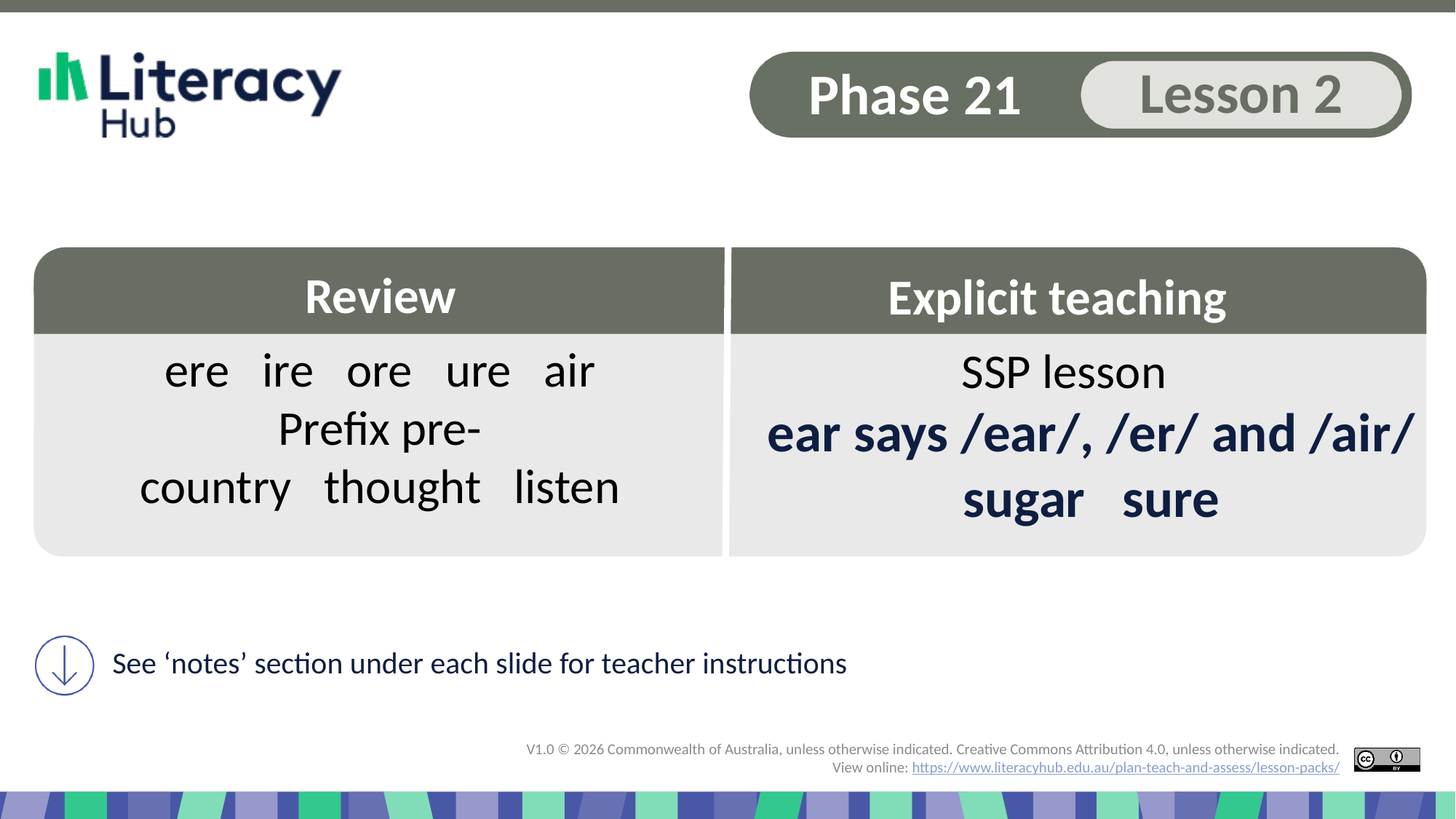

Slide 1 Explicit teaching Phase 21, lesson 2 ear says /ear/, /er/ and /air/
ere   ire   ore   ure   air
Prefix pre-
country   thought   listen

ear says /ear/, /er/ and /air/
sugar   sure